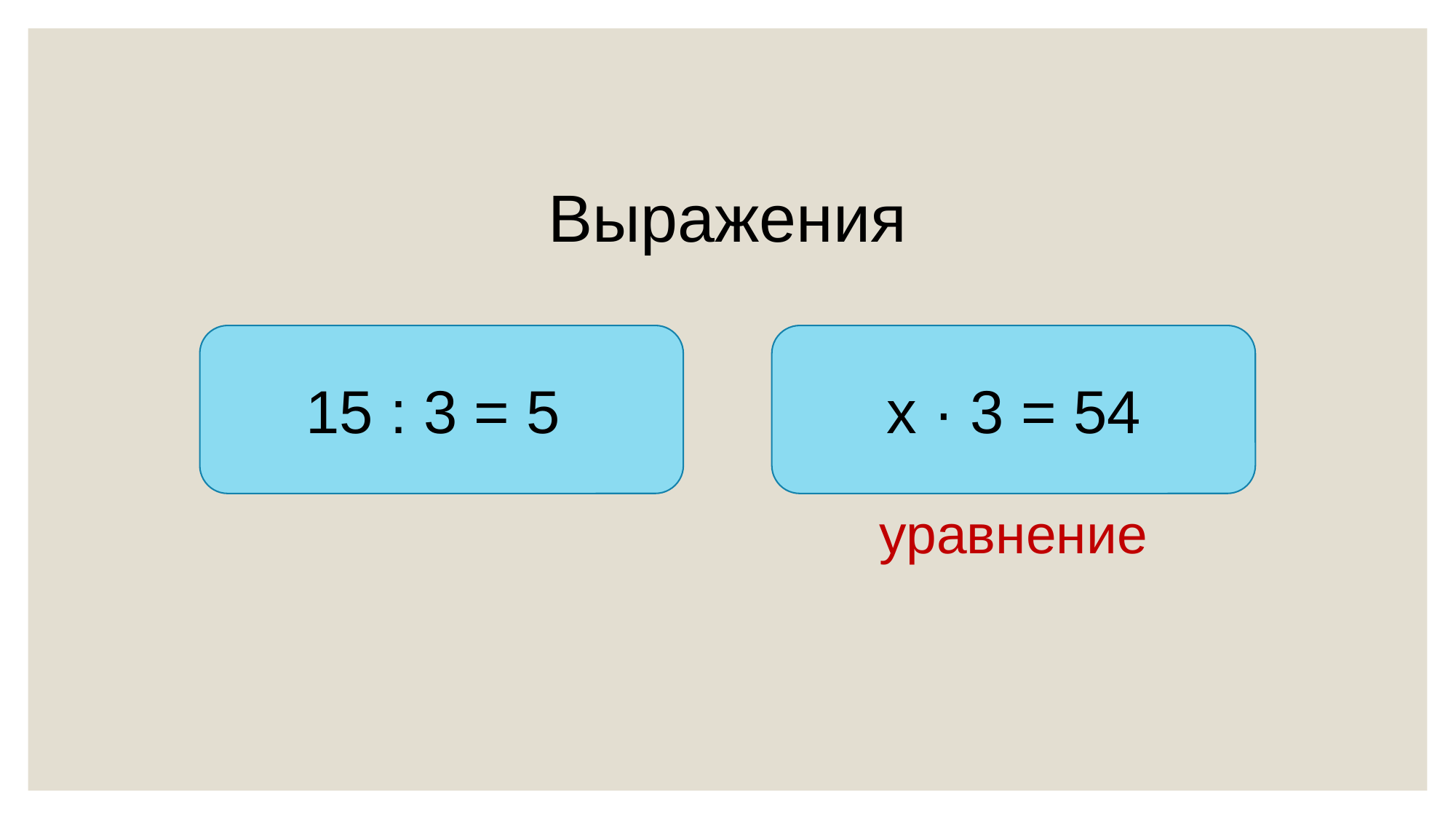

Выражения
15 : 3 = 5
х · 3 = 54
уравнение